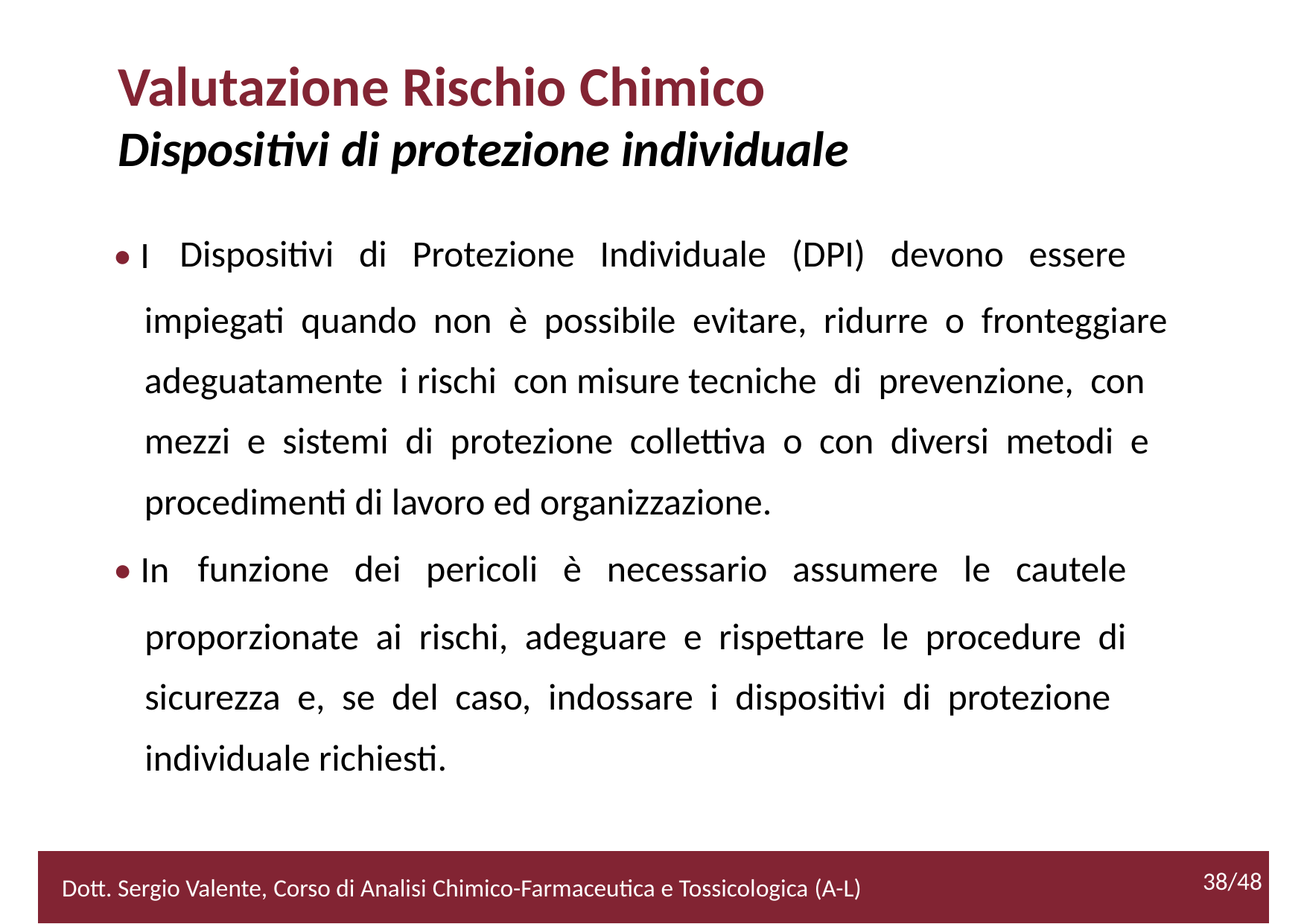

Valutazione Rischio Chimico
Dispositivi di protezione individuale
• I
Dispositivi   di   Protezione   Individuale   (DPI)   devono   essere
impiegati  quando  non  è  possibile  evitare,  ridurre  o  fronteggiare

adeguatamente  i rischi  con misure tecniche  di  prevenzione,  con

mezzi  e  sistemi  di  protezione  collettiva  o  con  diversi  metodi  e

procedimenti di lavoro ed organizzazione.
• In
funzione   dei   pericoli   è   necessario   assumere   le   cautele
	proporzionate  ai  rischi,  adeguare  e  rispettare  le  procedure  di

	sicurezza  e,  se  del  caso,  indossare  i  dispositivi  di  protezione

	individuale richiesti.
		38/48

38/48
2/52
Dott. Sergio Valente, Corso di Analisi Chimico-Farmaceutica e Tossicologica (A-L)